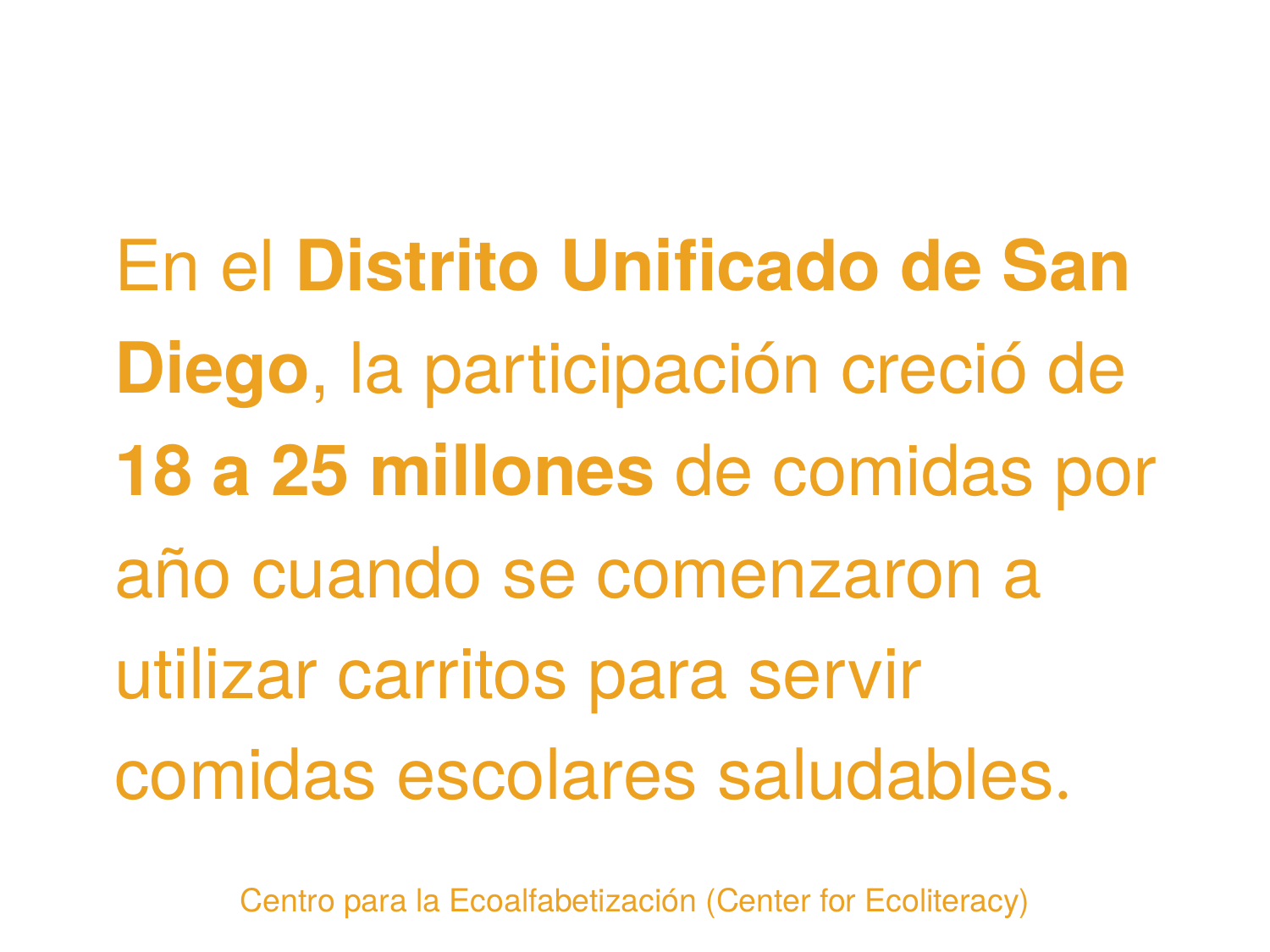

En el Distrito Unificado de San Diego, la participación creció de 18 a 25 millones de comidas por año cuando se comenzaron a utilizar carritos para servir comidas escolares saludables.

Centro para la Ecoalfabetización (Center for Ecoliteracy)